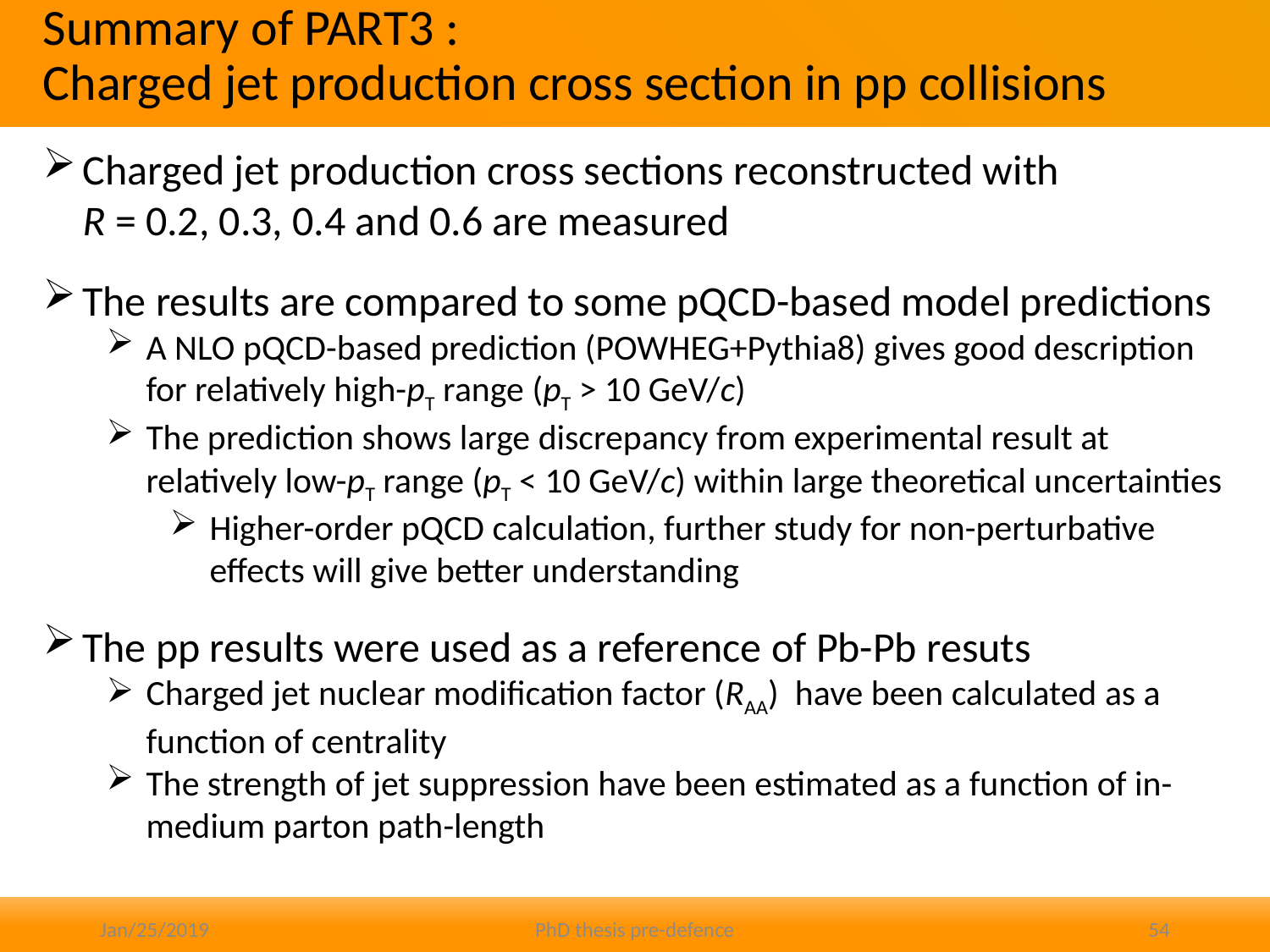

# Summary of PART3 : Charged jet production cross section in pp collisions
Charged jet production cross sections reconstructed with
R = 0.2, 0.3, 0.4 and 0.6 are measured

The results are compared to some pQCD-based model predictions
A NLO pQCD-based prediction (POWHEG+Pythia8) gives good description for relatively high-pT range (pT > 10 GeV/c)
The prediction shows large discrepancy from experimental result at relatively low-pT range (pT < 10 GeV/c) within large theoretical uncertainties
Higher-order pQCD calculation, further study for non-perturbative effects will give better understanding

The pp results were used as a reference of Pb-Pb resuts
Charged jet nuclear modification factor (RAA)  have been calculated as a function of centrality
The strength of jet suppression have been estimated as a function of in-medium parton path-length
Jan/25/2019
PhD thesis pre-defence
54